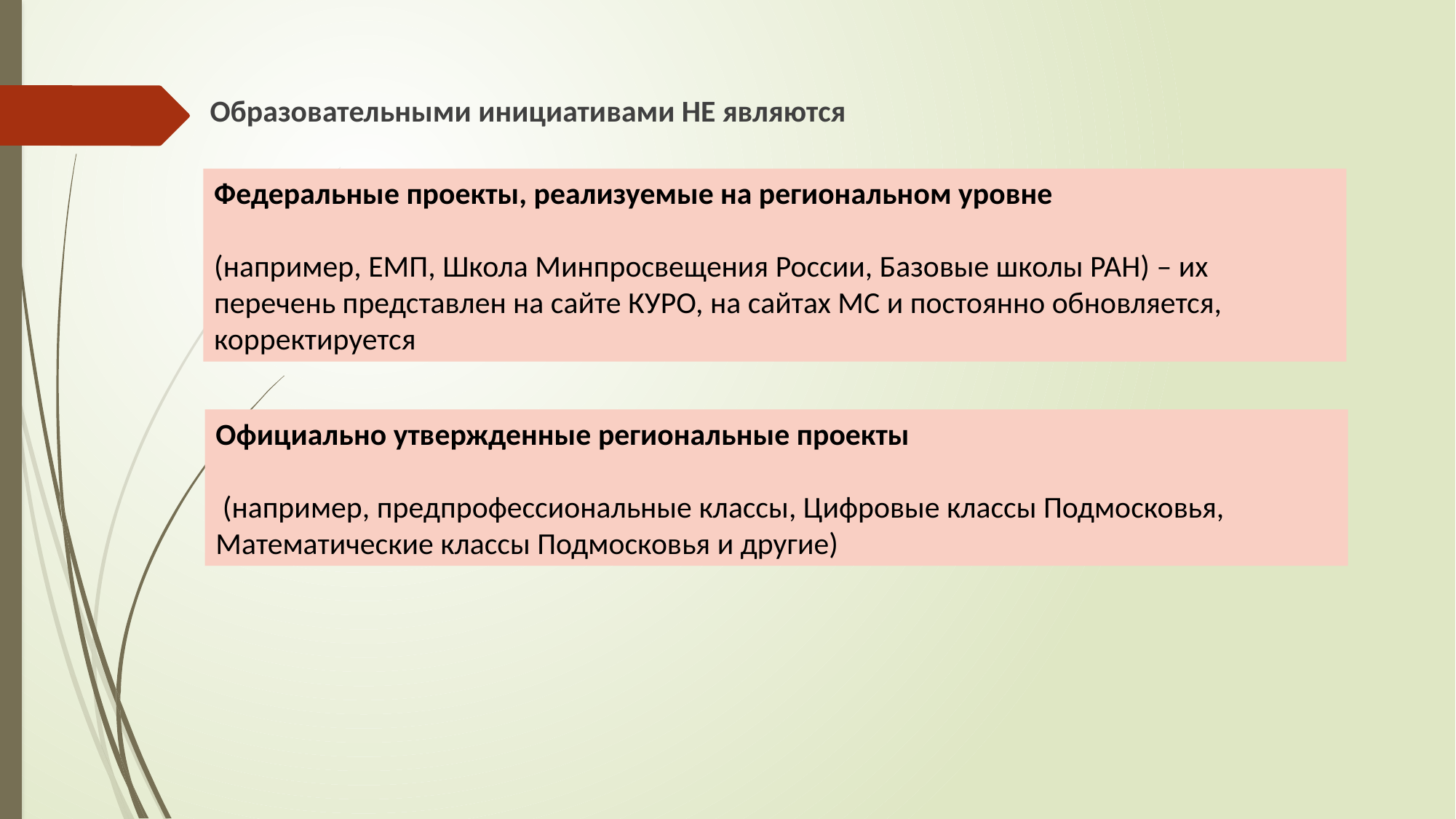

Образовательными инициативами НЕ являются
Федеральные проекты, реализуемые на региональном уровне

(например, ЕМП, Школа Минпросвещения России, Базовые школы РАН) – их перечень представлен на сайте КУРО, на сайтах МС и постоянно обновляется, корректируется
Официально утвержденные региональные проекты

 (например, предпрофессиональные классы, Цифровые классы Подмосковья, Математические классы Подмосковья и другие)